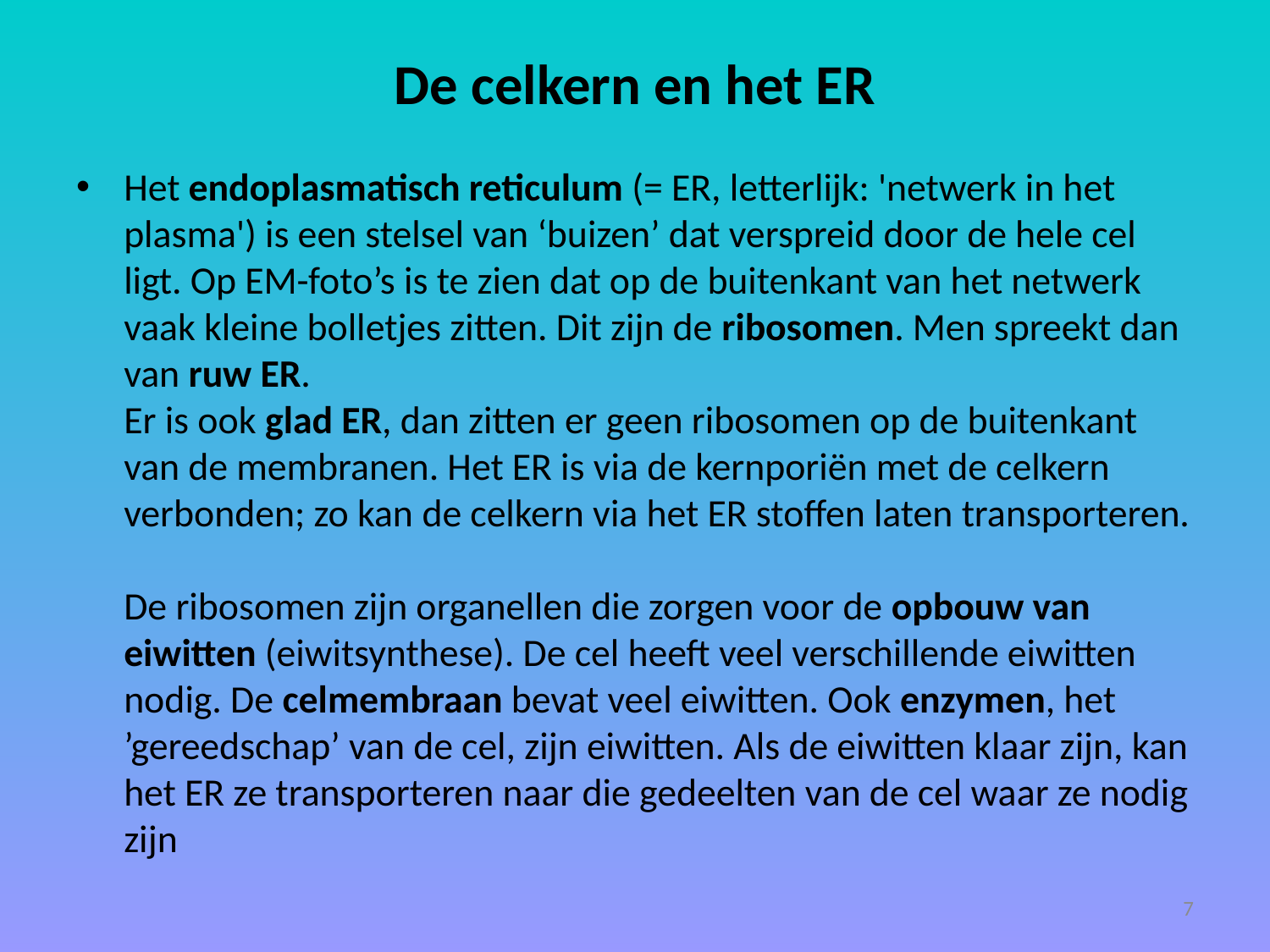

# De celkern en het ER
Het endoplasmatisch reticulum (= ER, letterlijk: 'netwerk in het plasma') is een stelsel van ‘buizen’ dat verspreid door de hele cel ligt. Op EM-foto’s is te zien dat op de buitenkant van het netwerk vaak kleine bolletjes zitten. Dit zijn de ribosomen. Men spreekt dan van ruw ER.
Er is ook glad ER, dan zitten er geen ribosomen op de buitenkant van de membranen. Het ER is via de kernporiën met de celkern verbonden; zo kan de celkern via het ER stoffen laten transporteren.
De ribosomen zijn organellen die zorgen voor de opbouw van eiwitten (eiwitsynthese). De cel heeft veel verschillende eiwitten nodig. De celmembraan bevat veel eiwitten. Ook enzymen, het ’gereedschap’ van de cel, zijn eiwitten. Als de eiwitten klaar zijn, kan het ER ze transporteren naar die gedeelten van de cel waar ze nodig zijn
7